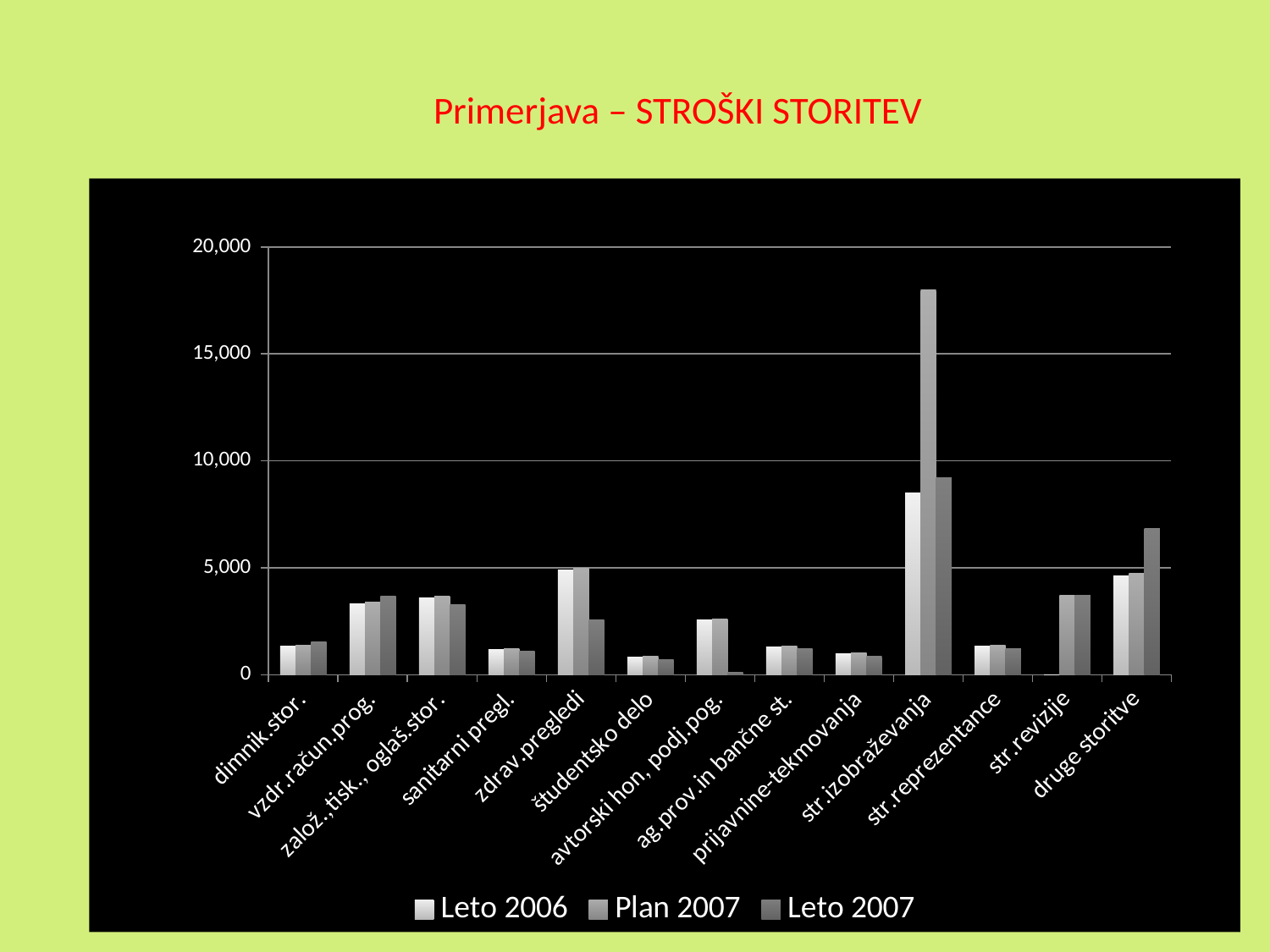

# Primerjava – STROŠKI STORITEV

### Chart

| Category | Leto 2006 | Plan 2007 | Leto 2007 |
|---|---|---|---|
| dimnik.stor. | 1344.24 | 1372.46 | 1528.48 |
| vzdr.račun.prog. | 3327.48 | 3397.350000000002 | 3691.16 |
| založ.,tisk., oglaš.stor. | 3602.870000000002 | 3678.52 | 3285.84 |
| sanitarni pregl. | 1184.46 | 1209.33 | 1114.1899999999998 |
| zdrav.pregledi | 4885.820000000002 | 4988.42 | 2584.44 |
| študentsko delo | 843.3599999999992 | 861.07 | 702.4599999999995 |
| avtorski hon, podj.pog. | 2563.02 | 2616.850000000002 | 133.8500000000002 |
| ag.prov.in bančne st. | 1297.78 | 1325.04 | 1238.05 |
| prijavnine-tekmovanja | 1005.13 | 1026.24 | 857.63 |
| str.izobraževanja | 8509.99 | 18000.0 | 9204.84 |
| str.reprezentance | 1345.6899999999998 | 1373.95 | 1224.52 |
| str.revizije | 0.0 | 3706.0 | 3699.3900000000012 |
| druge storitve | 4639.87 | 4737.3 | 6843.81 |